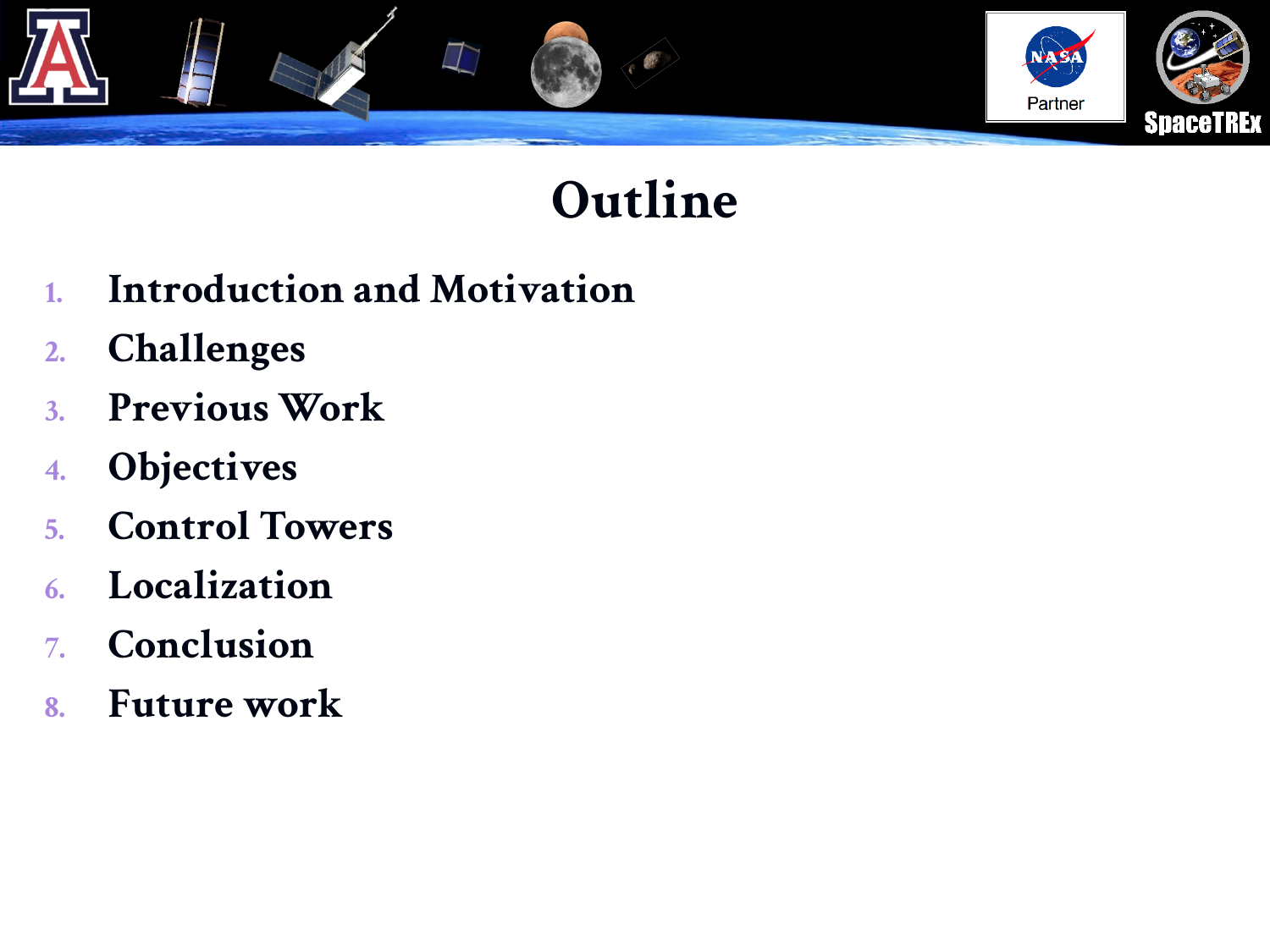

# Outline
Introduction and Motivation
Challenges
Previous Work
Objectives
Control Towers
Localization
Conclusion
Future work